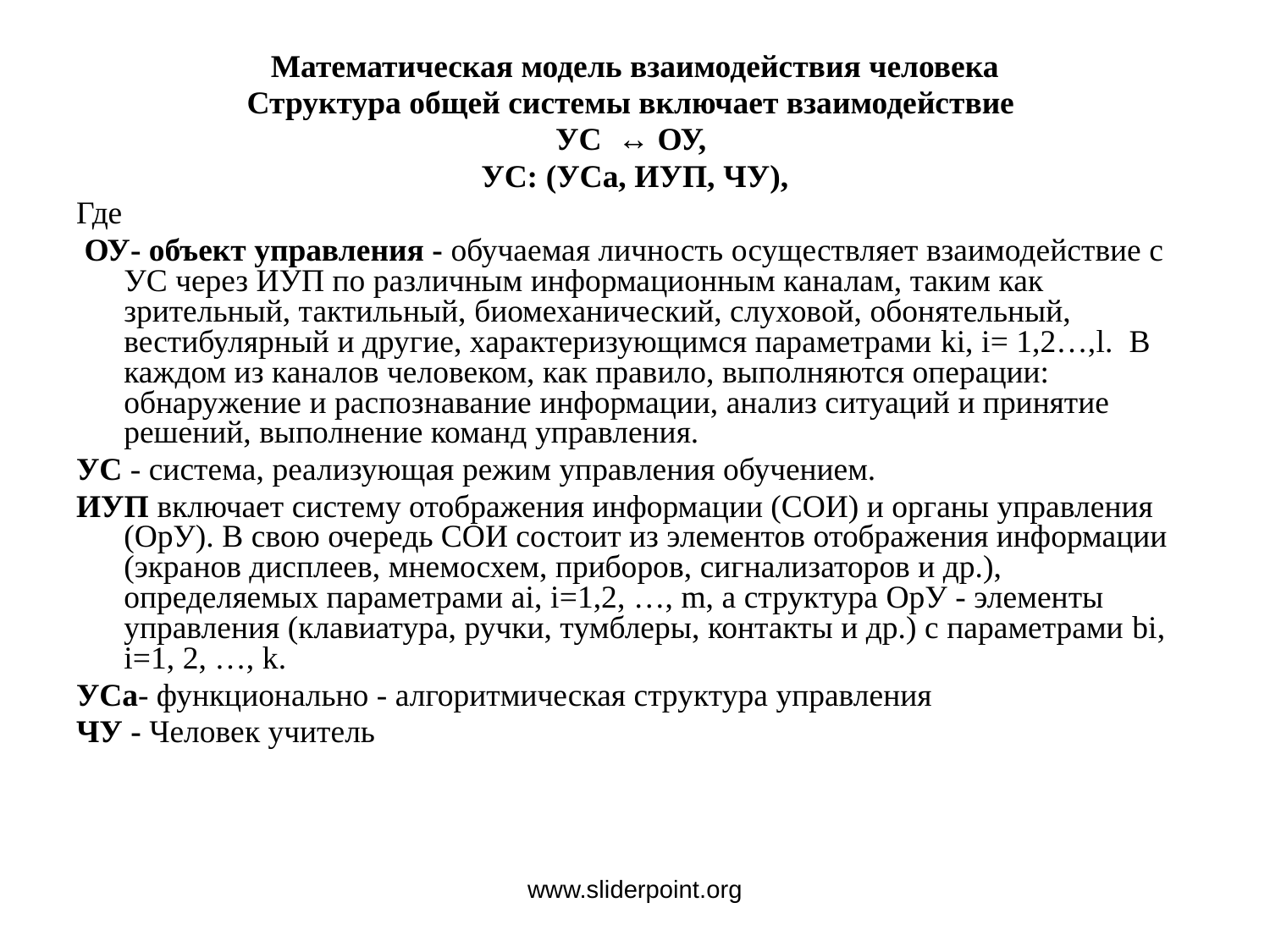

Математическая модель взаимодействия человека
Структура общей системы включает взаимодействие
УС  ↔ ОУ,
 УС: (УСа, ИУП, ЧУ),
Где
 ОУ- объект управления - обучаемая личность осуществляет взаимодействие с УС через ИУП по различным информационным каналам, таким как зрительный, тактильный, биомеханический, слуховой, обонятельный, вестибулярный и другие, характеризующимся параметрами ki, i= 1,2…,l.  В каждом из каналов человеком, как правило, выполняются операции: обнаружение и распознавание информации, анализ ситуаций и принятие решений, выполнение команд управления.
УС - система, реализующая режим управления обучением.
ИУП включает систему отображения информации (СОИ) и органы управления (ОрУ). В свою очередь СОИ состоит из элементов отображения информации (экранов дисплеев, мнемосхем, приборов, сигнализаторов и др.), определяемых параметрами ai, i=1,2, …, m, а структура ОрУ - элементы управления (клавиатура, ручки, тумблеры, контакты и др.) с параметрами bi, i=1, 2, …, k.
УСа- функционально - алгоритмическая структура управления
ЧУ - Человек учитель

www.sliderpoint.org